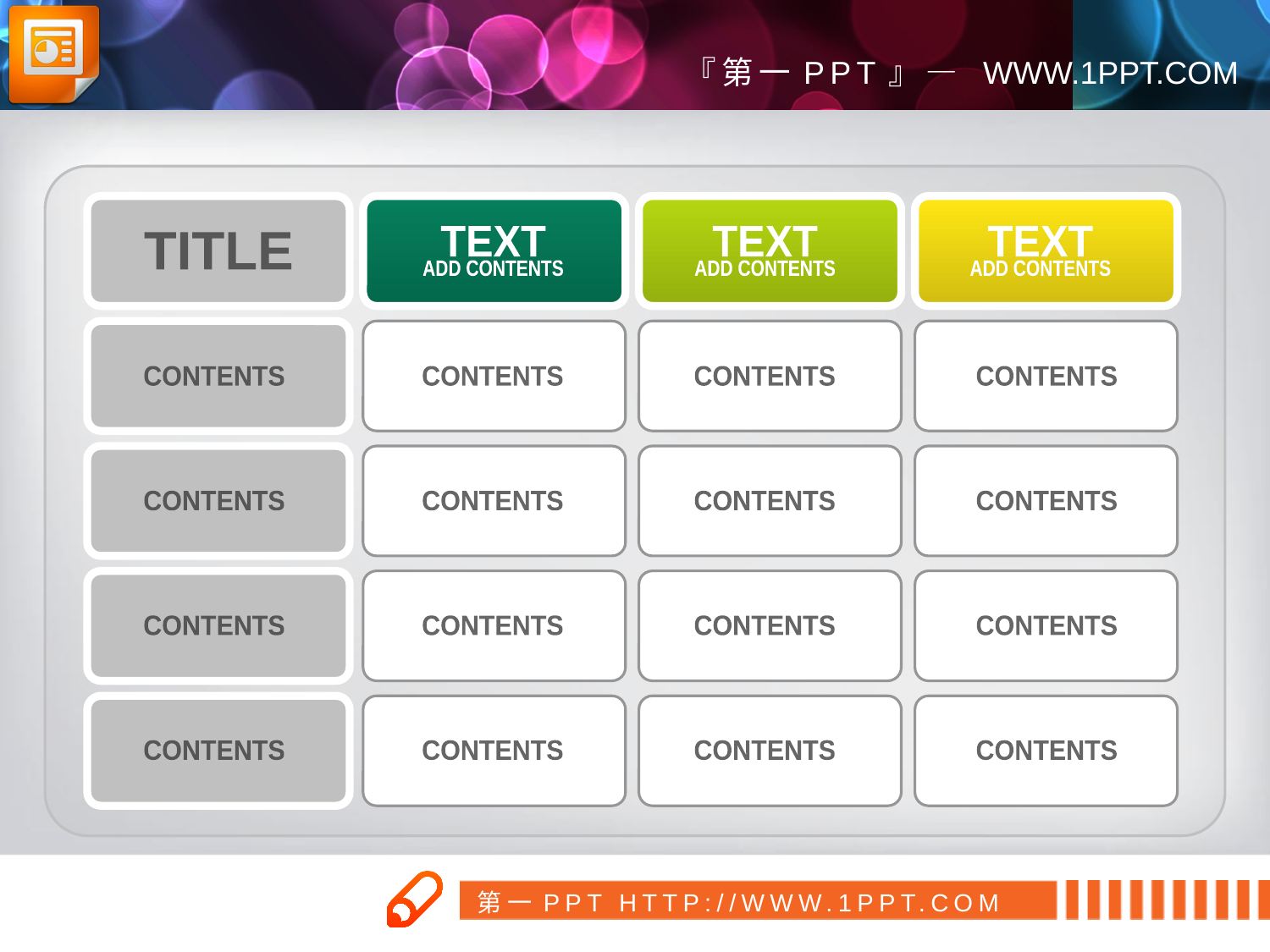

TEXT
ADD CONTENTS
TEXT
ADD CONTENTS
TEXT
ADD CONTENTS
TITLE

CONTENTS
CONTENTS
CONTENTS
CONTENTS
CONTENTS
CONTENTS
CONTENTS
CONTENTS
CONTENTS
CONTENTS
CONTENTS
CONTENTS
CONTENTS
CONTENTS
CONTENTS
CONTENTS